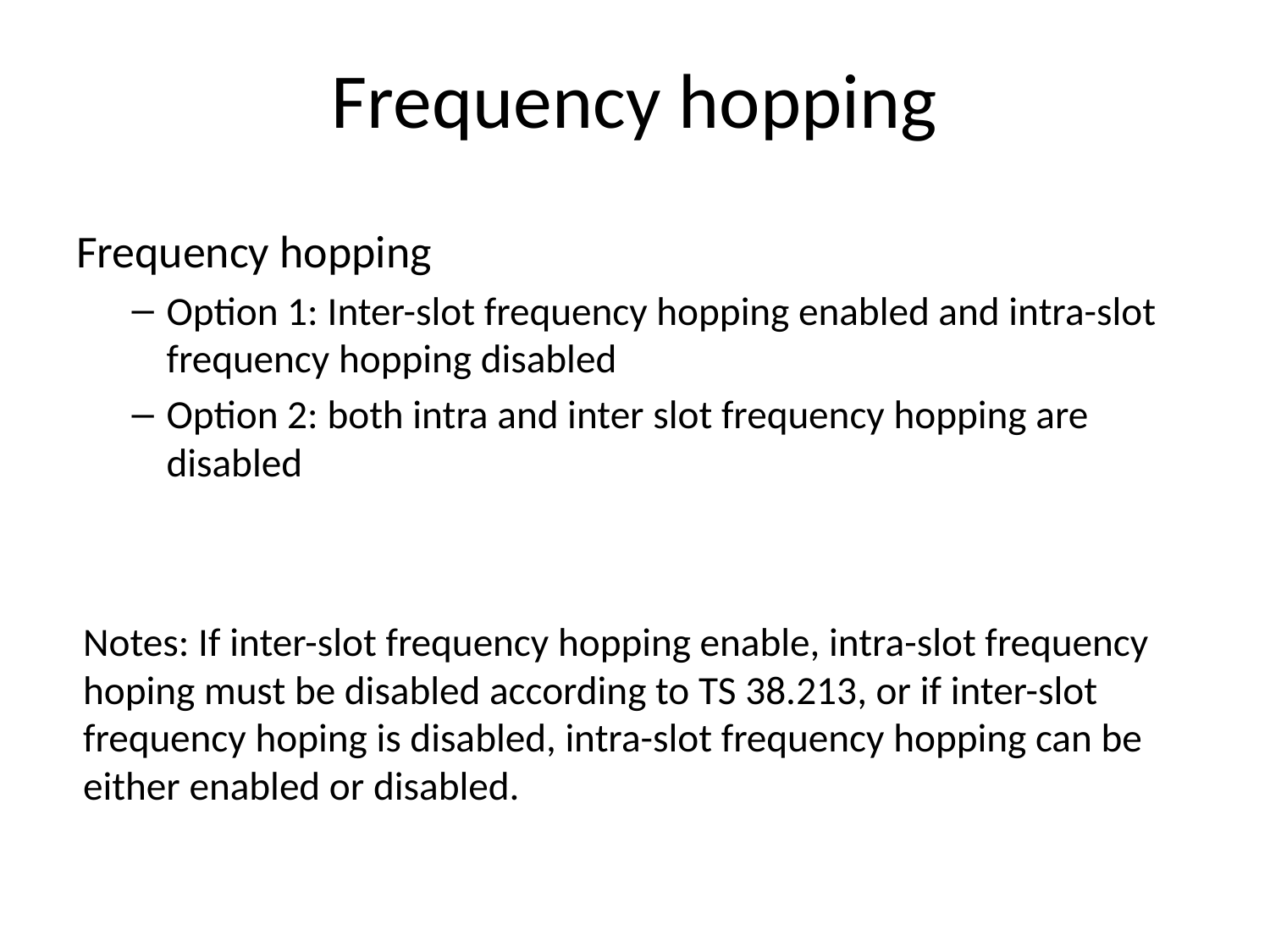

# Frequency hopping
Frequency hopping
Option 1: Inter-slot frequency hopping enabled and intra-slot frequency hopping disabled
Option 2: both intra and inter slot frequency hopping are disabled

Notes: If inter-slot frequency hopping enable, intra-slot frequency hoping must be disabled according to TS 38.213, or if inter-slot frequency hoping is disabled, intra-slot frequency hopping can be either enabled or disabled.